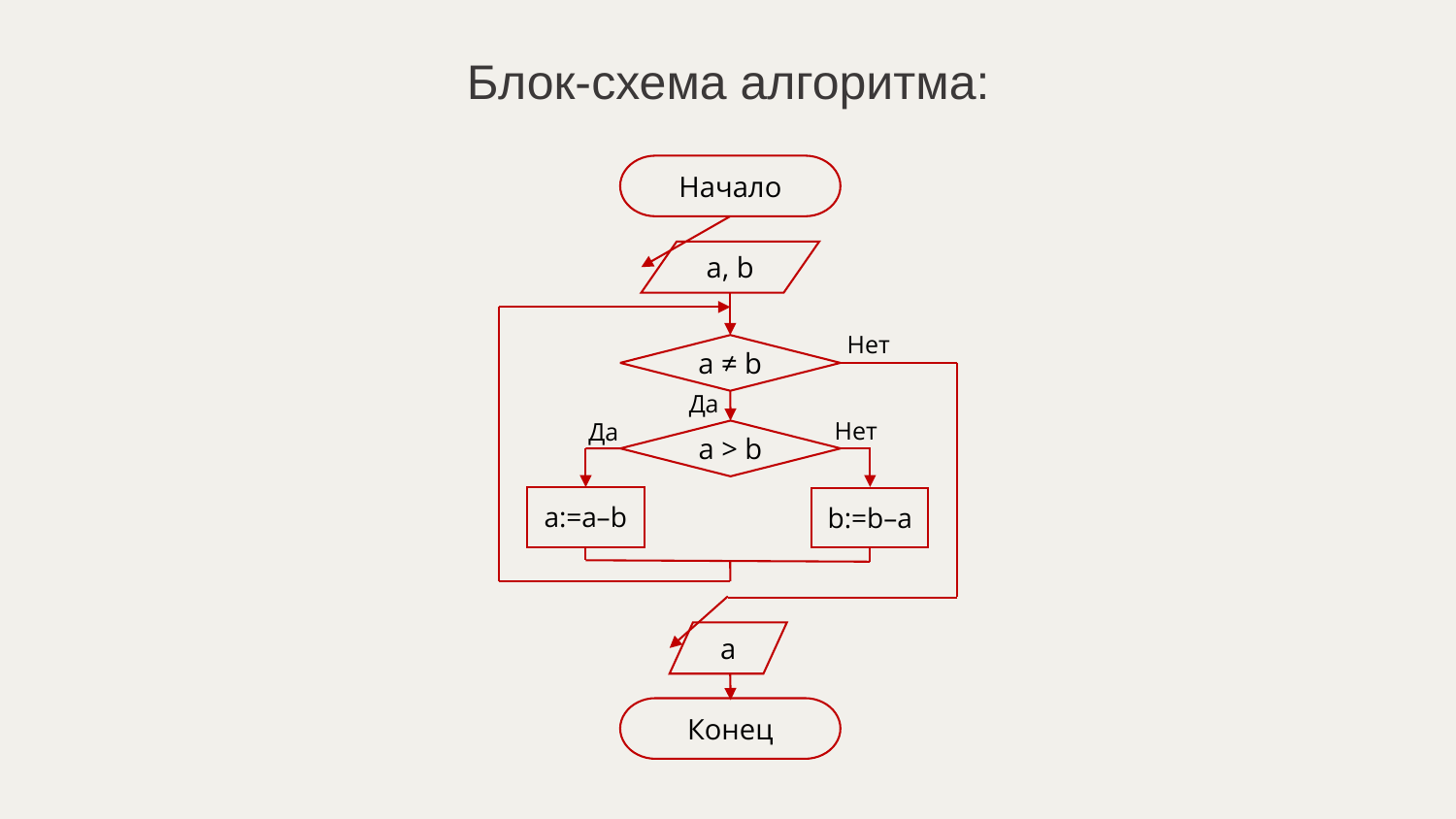

Блок-схема алгоритма:
Начало
a, b
Нет
a ≠ b
Да
Нет
Да
a > b
a:=a–b
b:=b–a
a
Конец